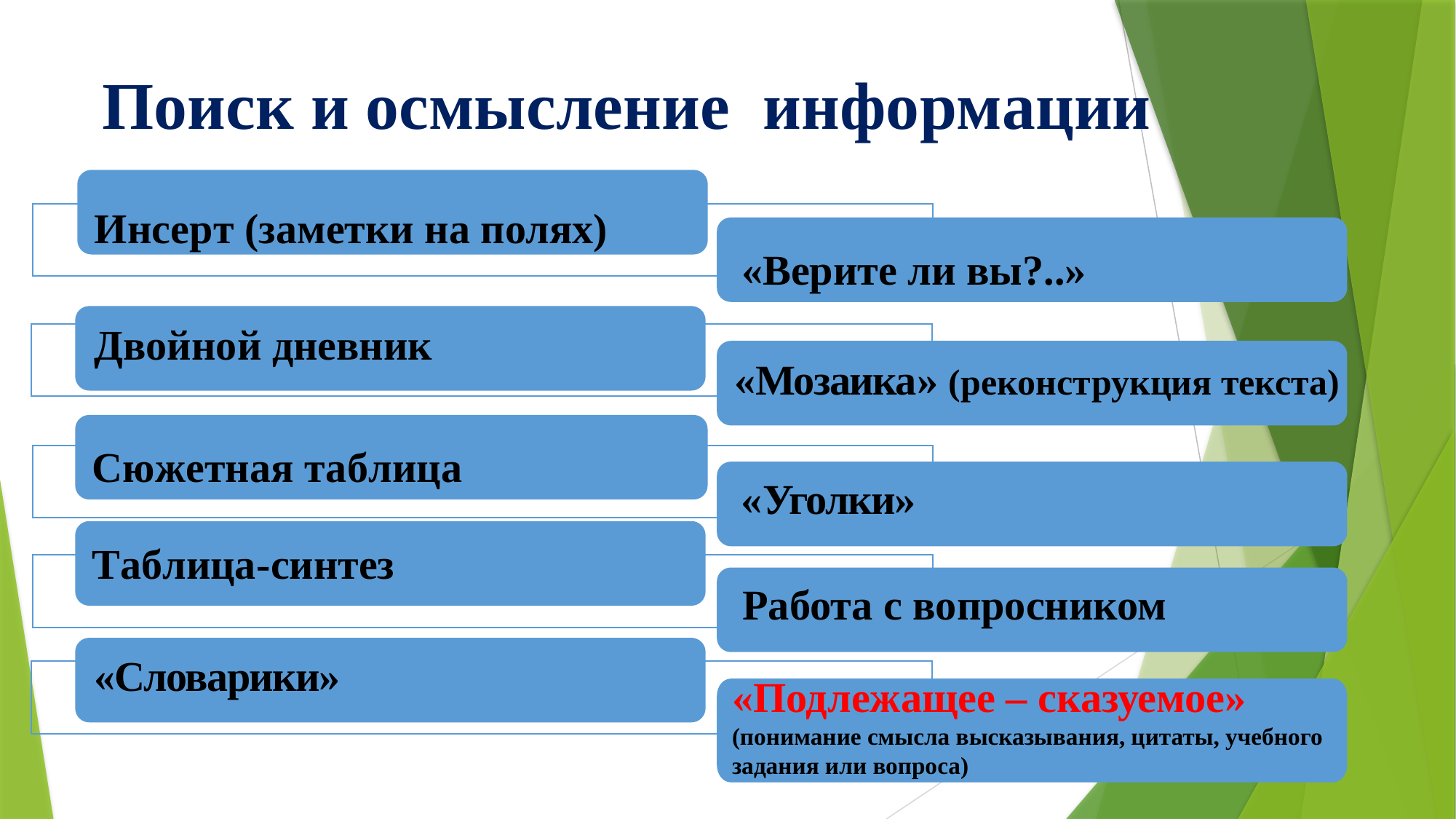

Поиск и осмысление  информации

Инсерт (заметки на полях)

«Верите ли вы?..»

Двойной дневник

«Мозаика» (реконструкция текста)

Сюжетная таблица

«Уголки»

Таблица-синтез

Работа с вопросником

«Словарики»

«Подлежащее – сказуемое»
(понимание смысла высказывания, цитаты, учебного задания или вопроса)